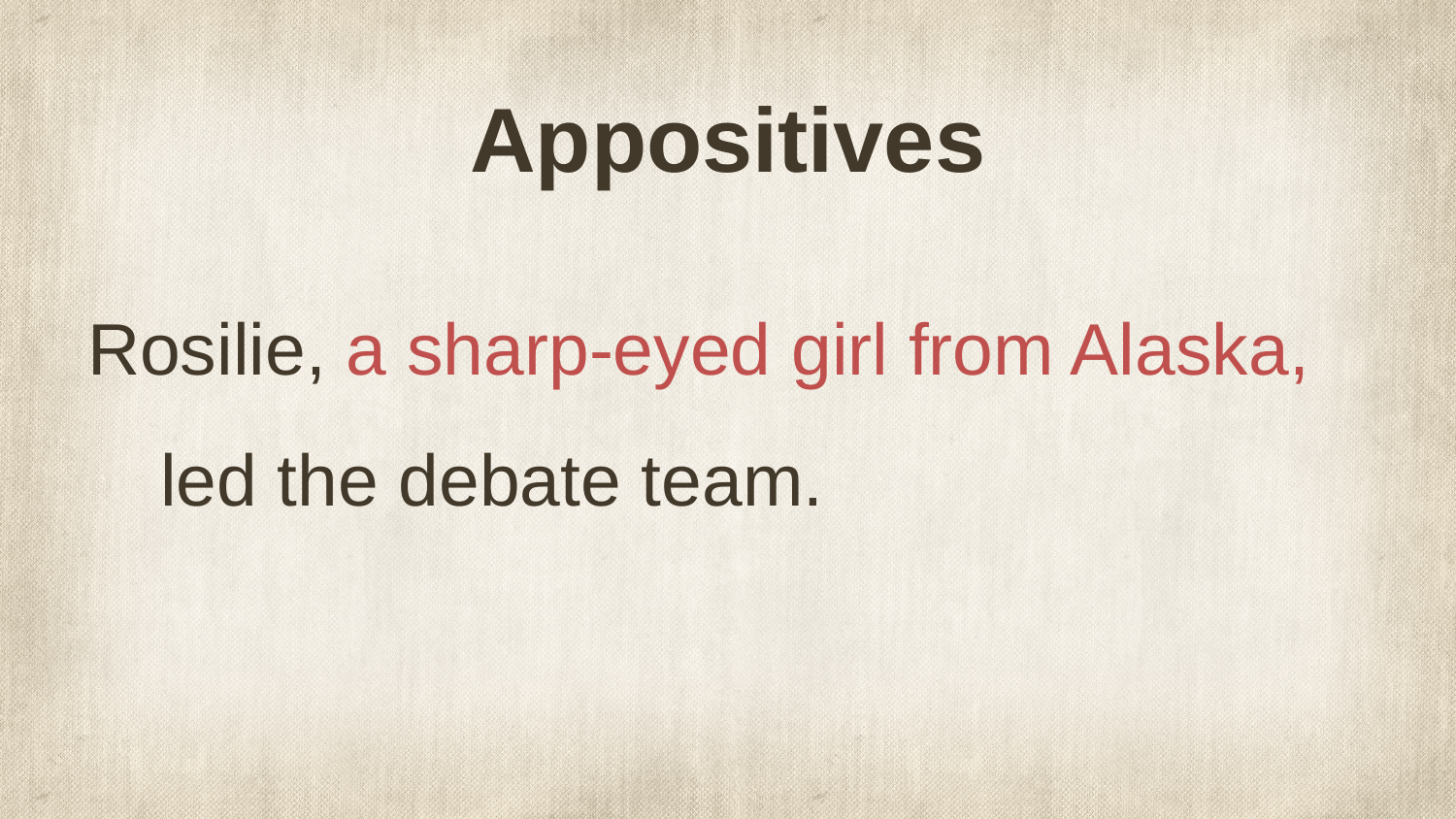

# Appositives
Rosilie, a sharp-eyed girl from Alaska, led the debate team.